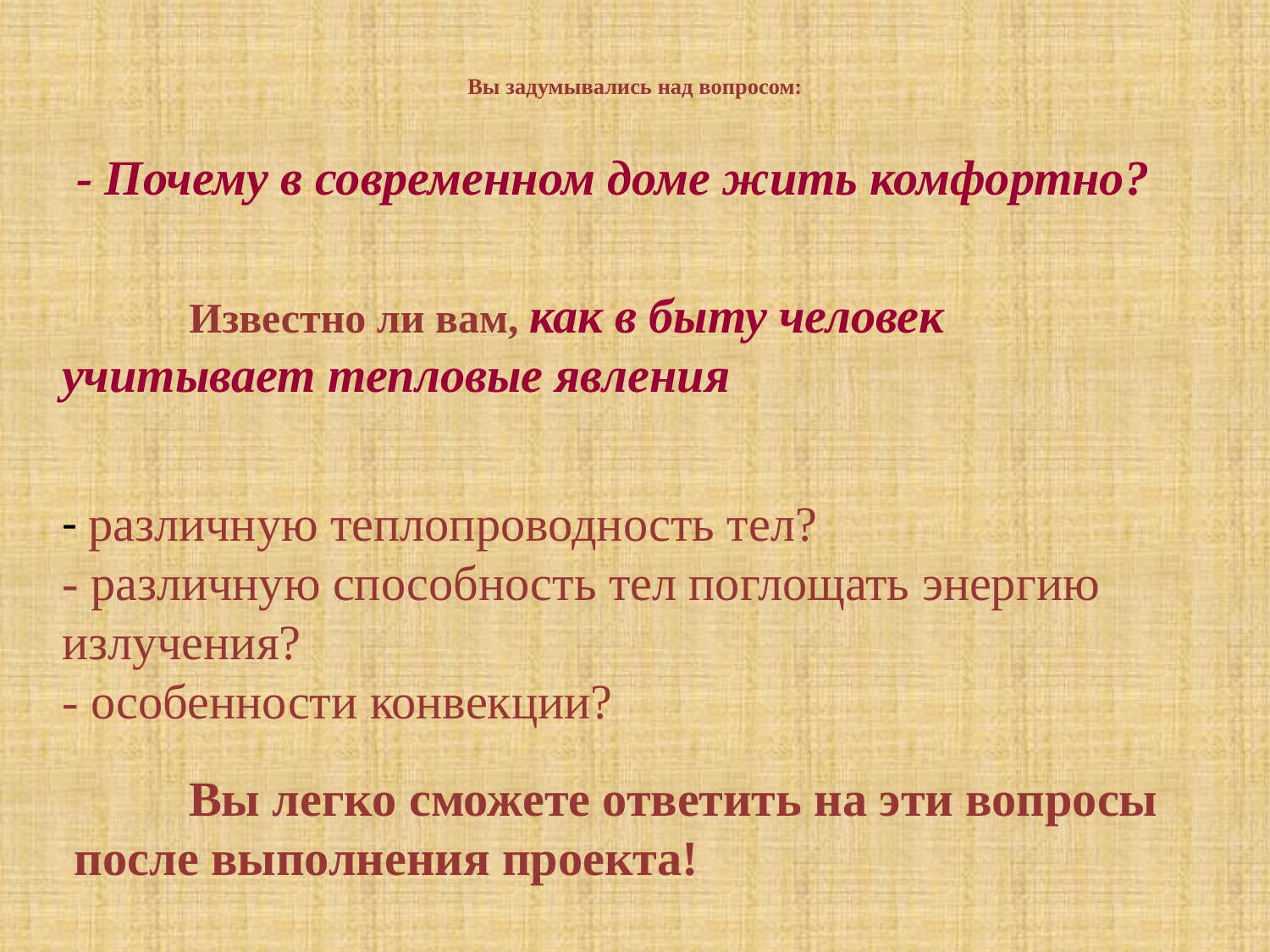

# Вы задумывались над вопросом:
- Почему в современном доме жить комфортно?

	Известно ли вам, как в быту человек учитывает тепловые явления
- различную теплопроводность тел?
- различную способность тел поглощать энергию излучения?
- особенности конвекции?

	Вы легко сможете ответить на эти вопросы
 после выполнения проекта!